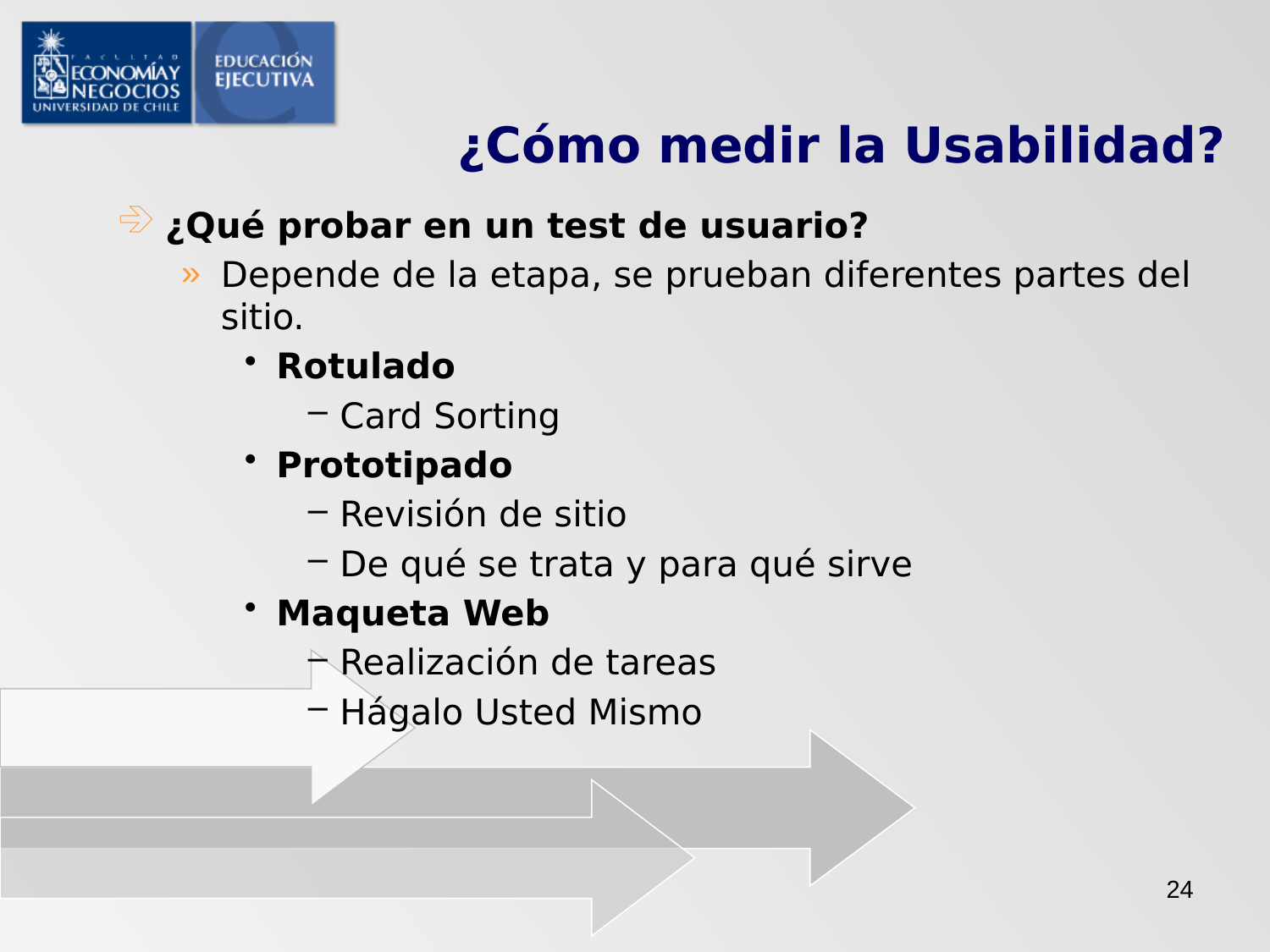

# ¿Cómo medir la Usabilidad?
¿Qué probar en un test de usuario?
Depende de la etapa, se prueban diferentes partes del sitio.
Rotulado
Card Sorting
Prototipado
Revisión de sitio
De qué se trata y para qué sirve
Maqueta Web
Realización de tareas
Hágalo Usted Mismo
24